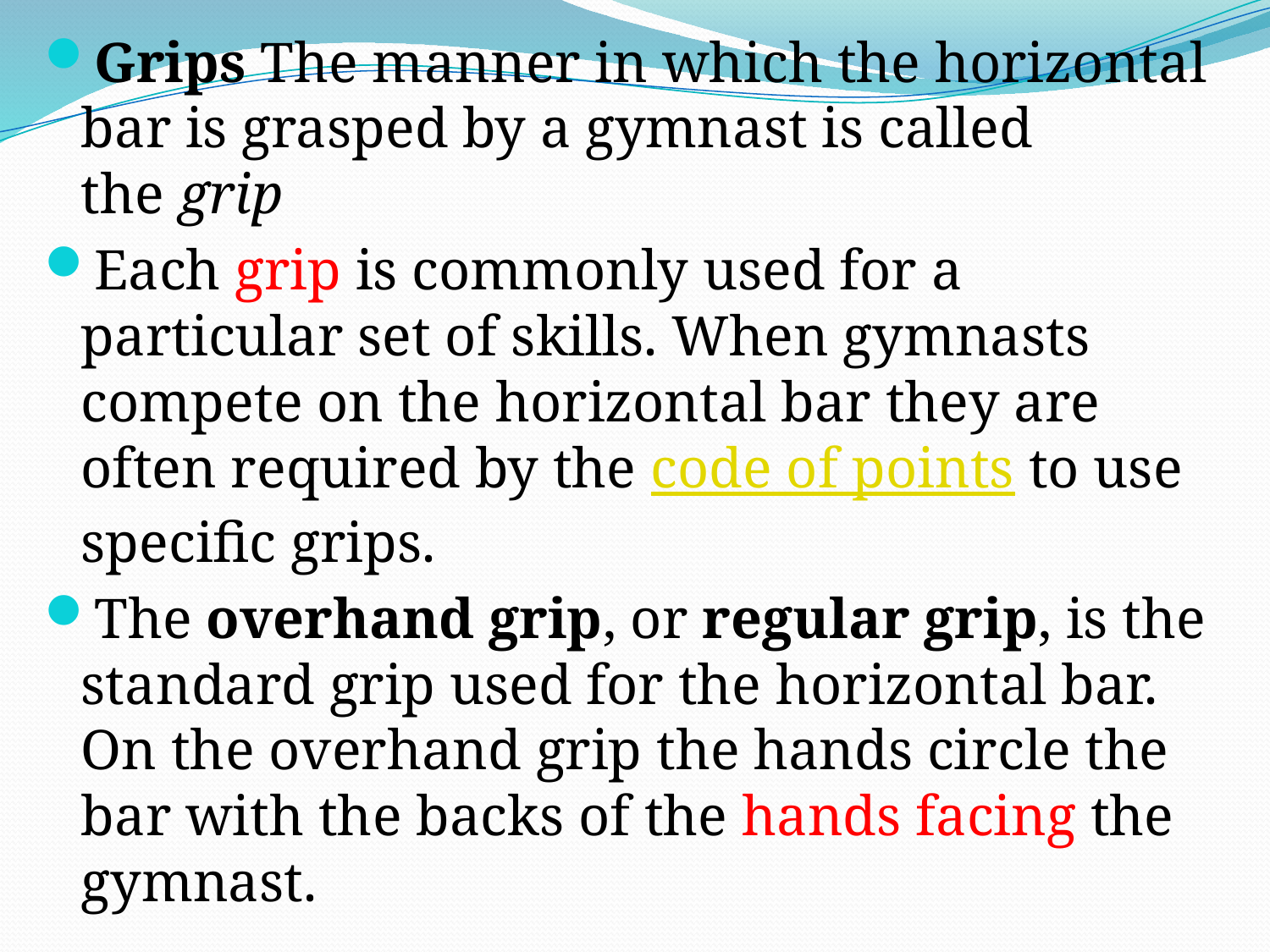

Grips The manner in which the horizontal bar is grasped by a gymnast is called the grip
Each grip is commonly used for a particular set of skills. When gymnasts compete on the horizontal bar they are often required by the code of points to use specific grips.
The overhand grip, or regular grip, is the standard grip used for the horizontal bar. On the overhand grip the hands circle the bar with the backs of the hands facing the gymnast.